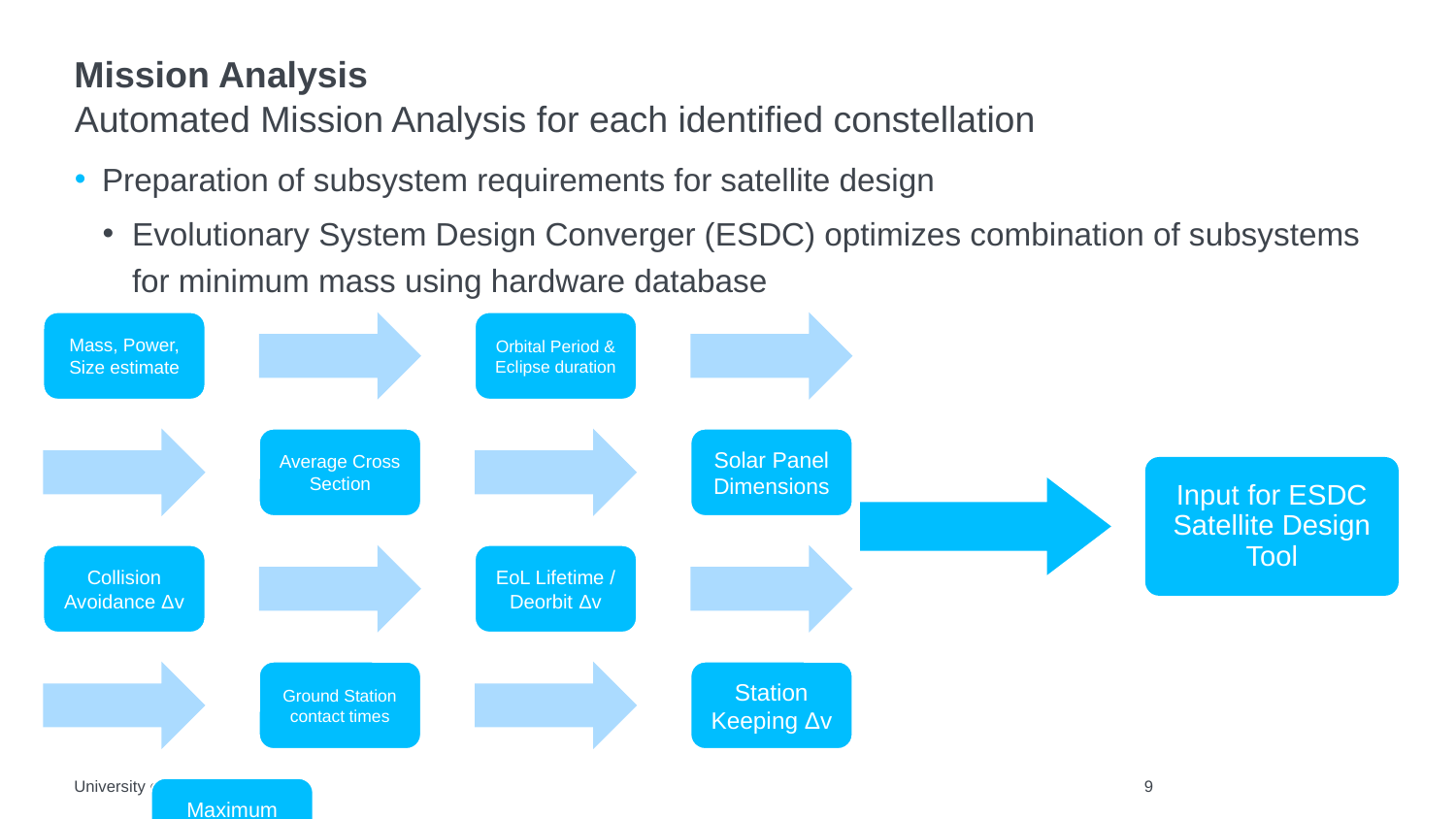

# Mission Analysis
Automated Mission Analysis for each identified constellation
Preparation of subsystem requirements for satellite design
Evolutionary System Design Converger (ESDC) optimizes combination of subsystems for minimum mass using hardware database
Orbital Period & Eclipse duration
Solar Panel Dimensions
Average Cross Section
Collision Avoidance Δv
EoL Lifetime / Deorbit Δv
Station Keeping Δv
Ground Station contact times
Mass, Power, Size estimate

Input for ESDC Satellite Design Tool

University of Stuttgart
9